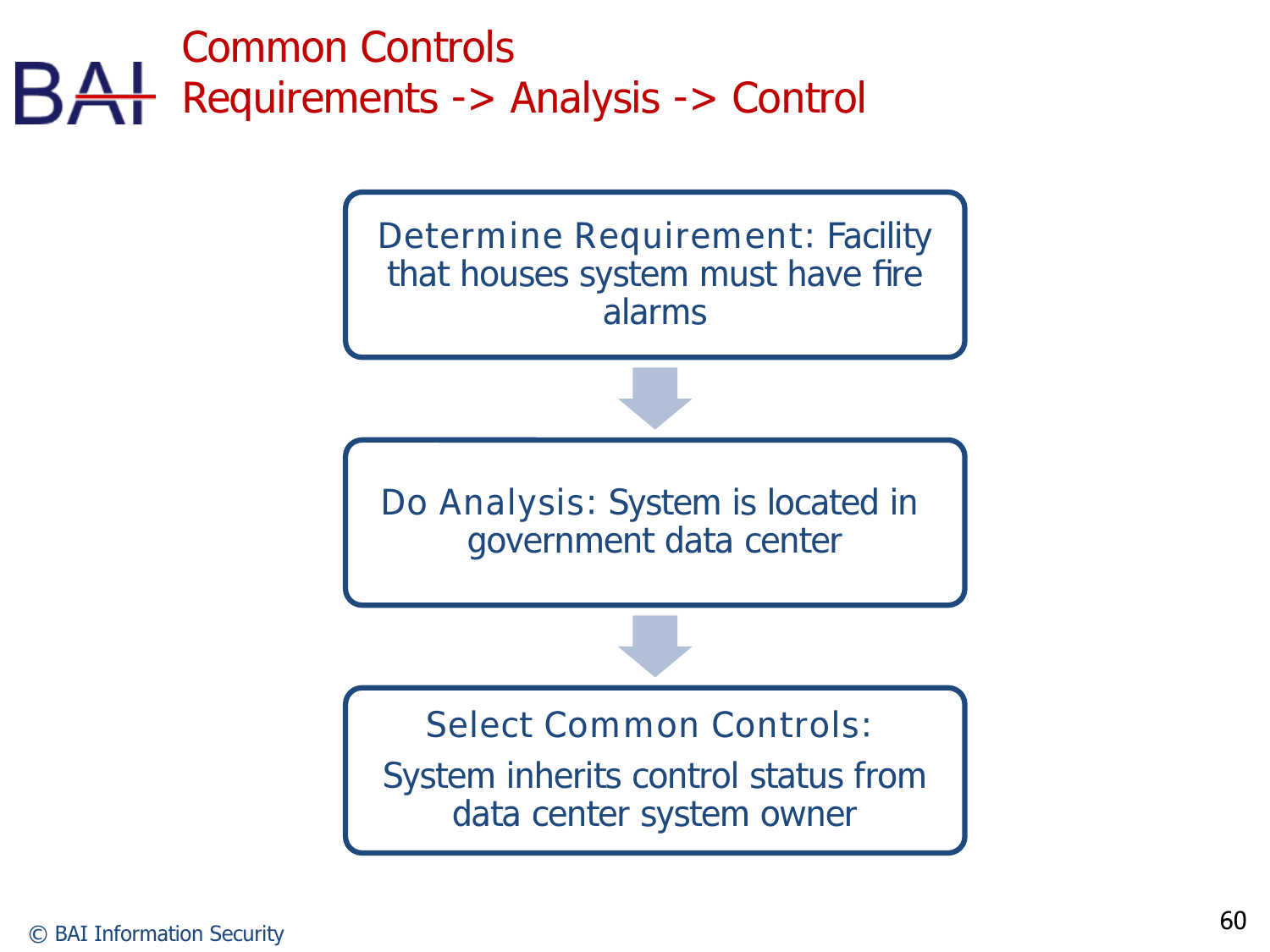

# Common Controls Requirements -> Analysis -> Control

Determine Requirement: Facility that houses system must have fire alarms

Do Analysis: System is located in  government data center

Select Common Controls:
System inherits control status from data center system owner
Select  Process – Tailor